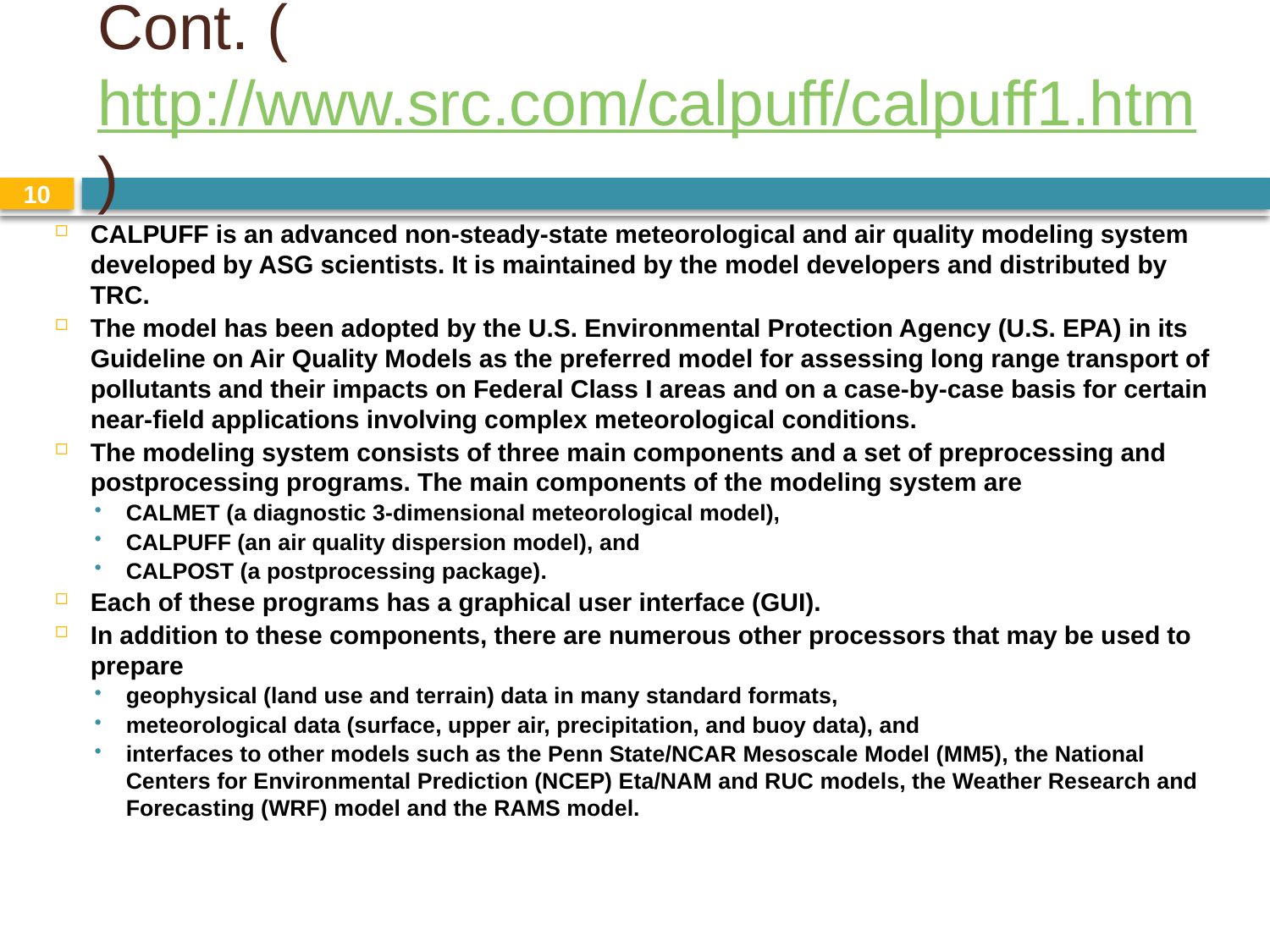

# Cont. (http://www.src.com/calpuff/calpuff1.htm)
10
CALPUFF is an advanced non-steady-state meteorological and air quality modeling system developed by ASG scientists. It is maintained by the model developers and distributed by TRC.
The model has been adopted by the U.S. Environmental Protection Agency (U.S. EPA) in its Guideline on Air Quality Models as the preferred model for assessing long range transport of pollutants and their impacts on Federal Class I areas and on a case-by-case basis for certain near-field applications involving complex meteorological conditions.
The modeling system consists of three main components and a set of preprocessing and postprocessing programs. The main components of the modeling system are
CALMET (a diagnostic 3-dimensional meteorological model),
CALPUFF (an air quality dispersion model), and
CALPOST (a postprocessing package).
Each of these programs has a graphical user interface (GUI).
In addition to these components, there are numerous other processors that may be used to prepare
geophysical (land use and terrain) data in many standard formats,
meteorological data (surface, upper air, precipitation, and buoy data), and
interfaces to other models such as the Penn State/NCAR Mesoscale Model (MM5), the National Centers for Environmental Prediction (NCEP) Eta/NAM and RUC models, the Weather Research and Forecasting (WRF) model and the RAMS model.